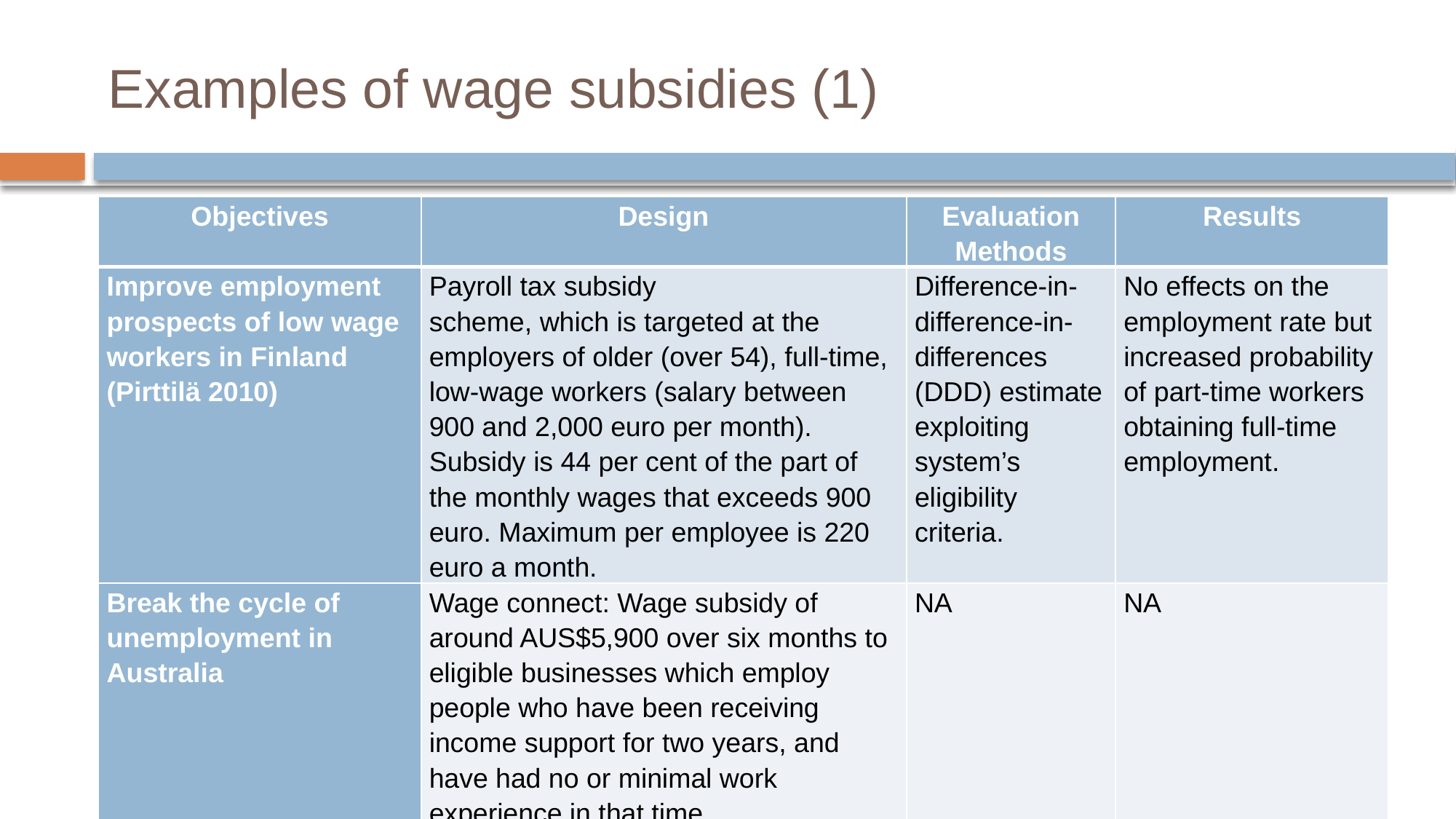

# Examples of wage subsidies (1)
| Objectives | Design | Evaluation Methods | Results |
| --- | --- | --- | --- |
| Improve employment prospects of low wage workers in Finland (Pirttilä 2010) | Payroll tax subsidy scheme, which is targeted at the employers of older (over 54), full-time, low-wage workers (salary between 900 and 2,000 euro per month). Subsidy is 44 per cent of the part of the monthly wages that exceeds 900 euro. Maximum per employee is 220 euro a month. | Difference-in-difference-in-differences (DDD) estimate exploiting system’s eligibility criteria. | No effects on the employment rate but increased probability of part-time workers obtaining full-time employment. |
| Break the cycle of unemployment in Australia | Wage connect: Wage subsidy of around AUS$5,900 over six months to eligible businesses which employ people who have been receiving income support for two years, and have had no or minimal work experience in that time. | NA | NA |